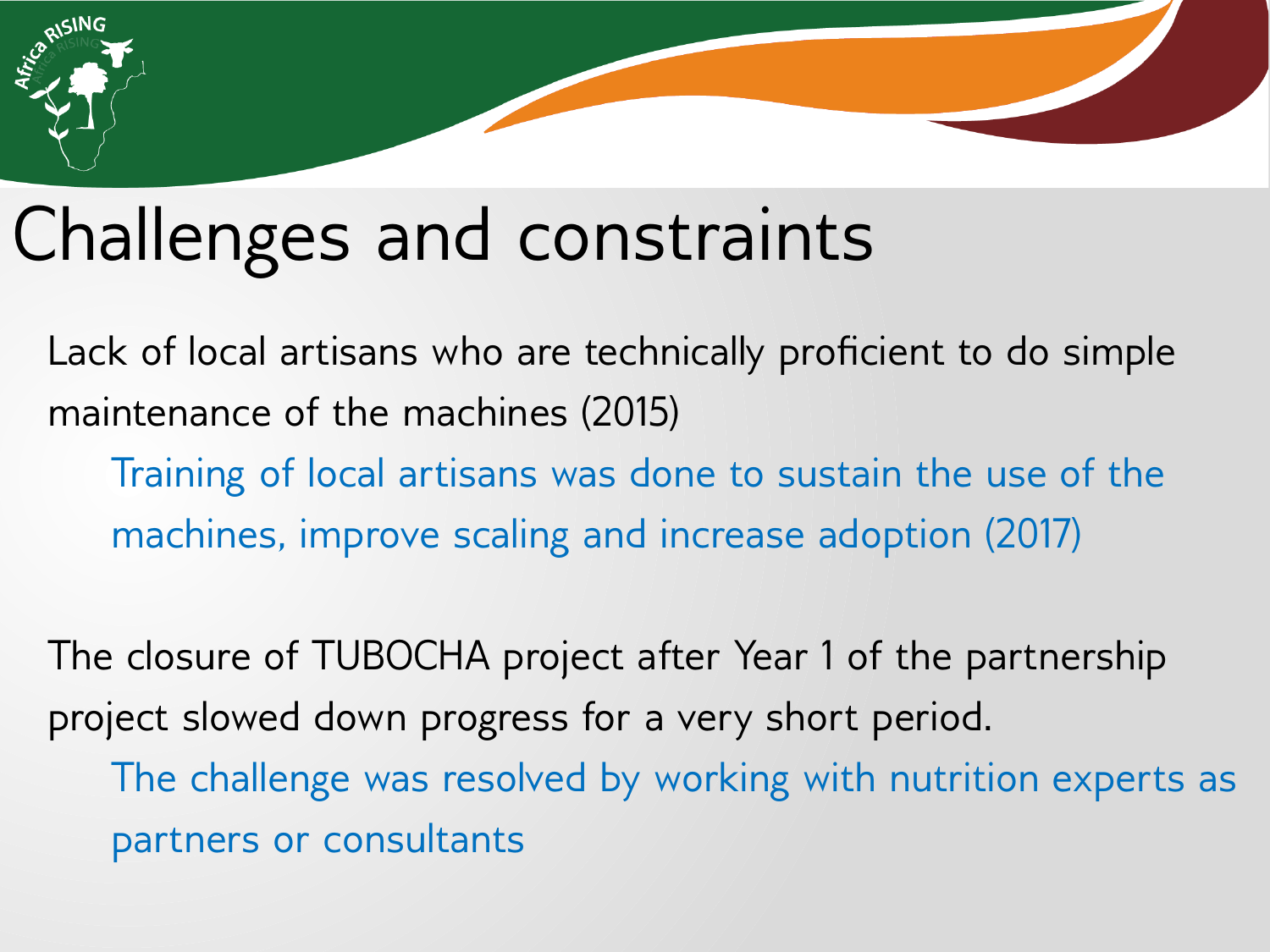

Challenges and constraints
Lack of local artisans who are technically proficient to do simple maintenance of the machines (2015)
Training of local artisans was done to sustain the use of the machines, improve scaling and increase adoption (2017)

The closure of TUBOCHA project after Year 1 of the partnership project slowed down progress for a very short period.
The challenge was resolved by working with nutrition experts as partners or consultants